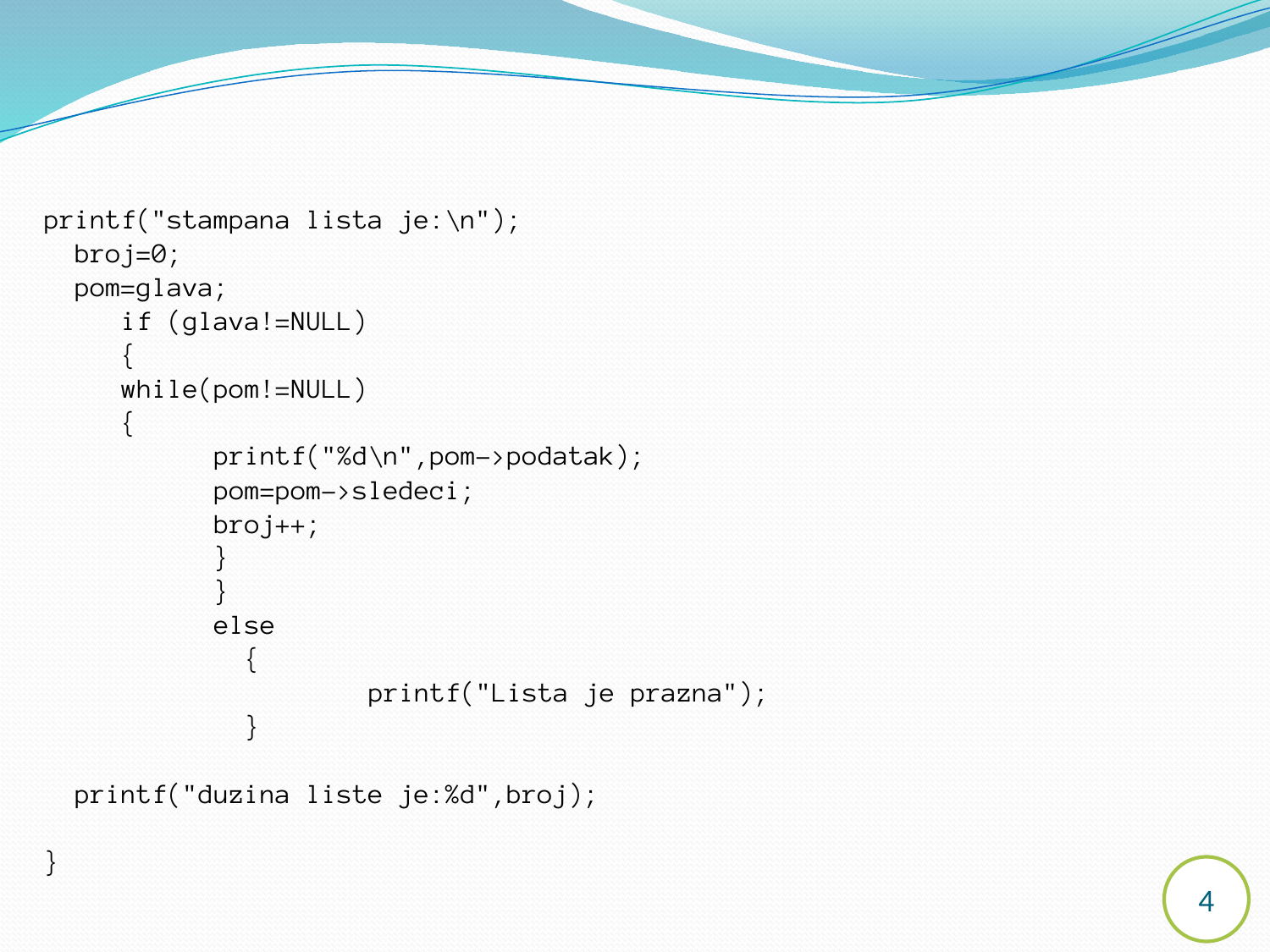

printf("stampana lista je:\n");
  broj=0;
  pom=glava;
     if (glava!=NULL)
     {
     while(pom!=NULL)
     {
           printf("%d\n",pom->podatak);
           pom=pom->sledeci;
           broj++;
           }
           }
           else
             {
                     printf("Lista je prazna");
             }

  printf("duzina liste je:%d",broj);

}
4